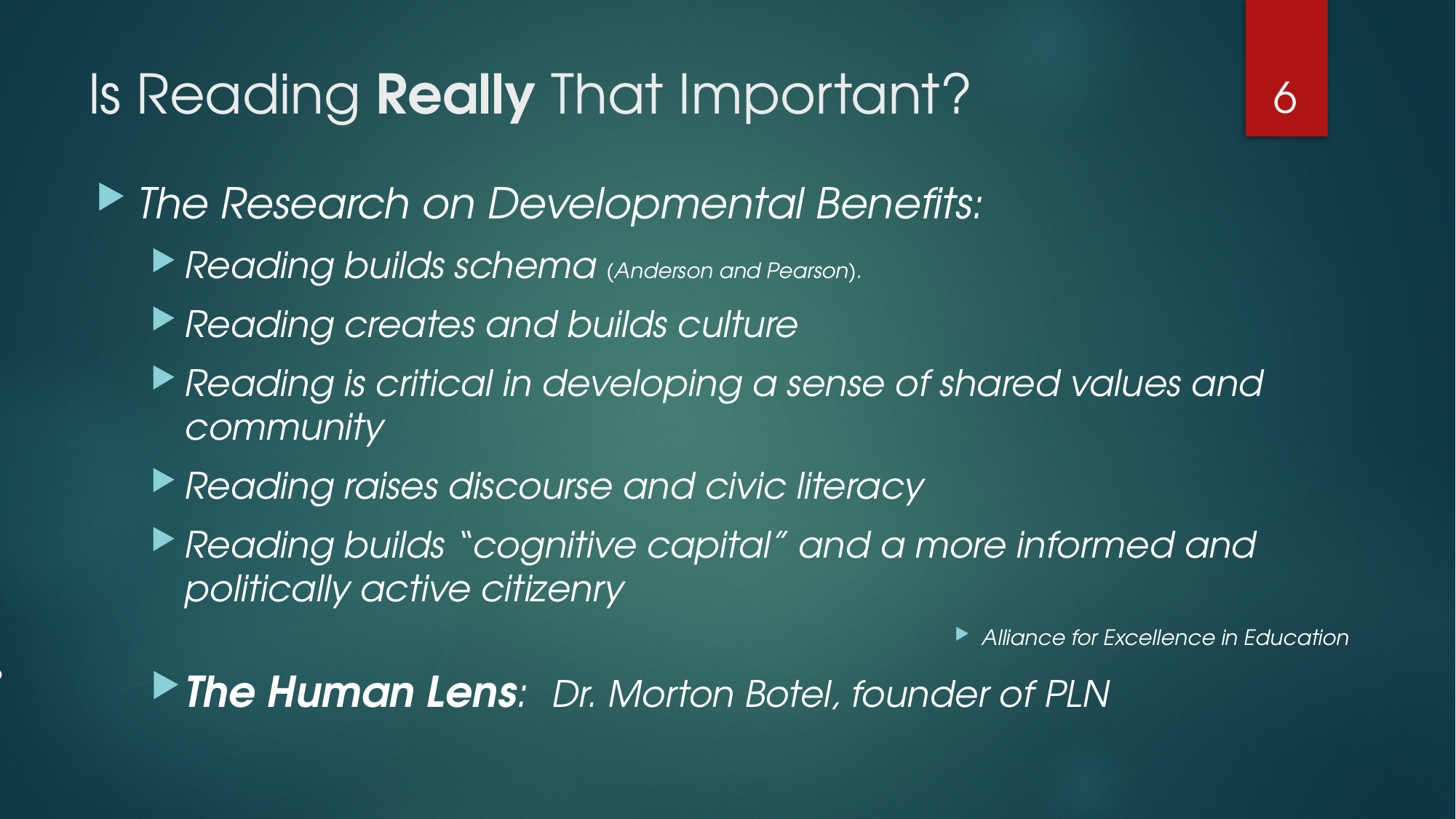

6
# Is Reading Really That Important?
The Research on Developmental Benefits:
Reading builds schema (Anderson and Pearson).
Reading creates and builds culture
Reading is critical in developing a sense of shared values and community
Reading raises discourse and civic literacy
Reading builds “cognitive capital” and a more informed and politically active citizenry
Alliance for Excellence in Education
The Human Lens:  Dr. Morton Botel, founder of PLN
?